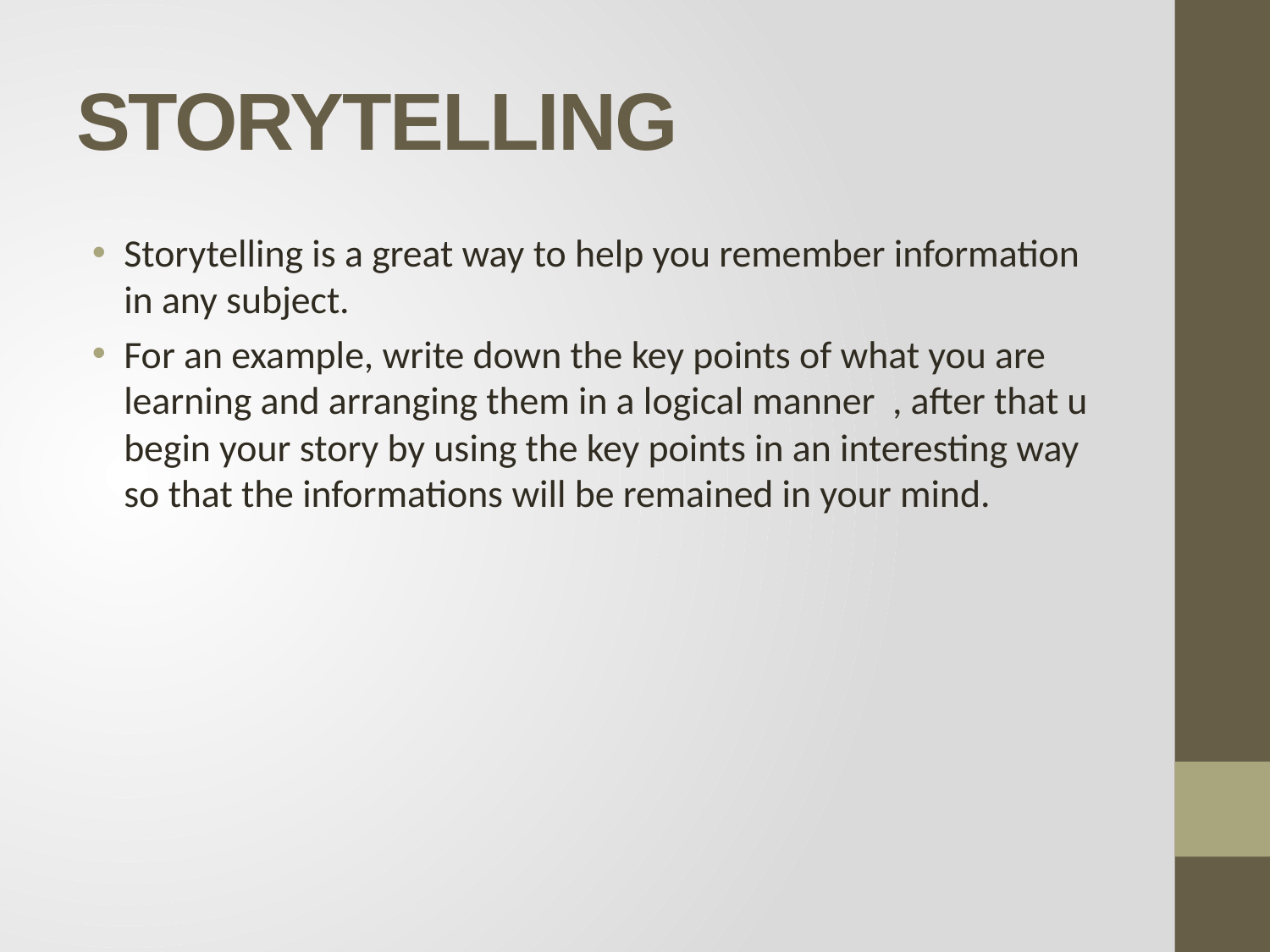

# STORYTELLING
Storytelling is a great way to help you remember information in any subject.
For an example, write down the key points of what you are learning and arranging them in a logical manner  , after that u begin your story by using the key points in an interesting way so that the informations will be remained in your mind.